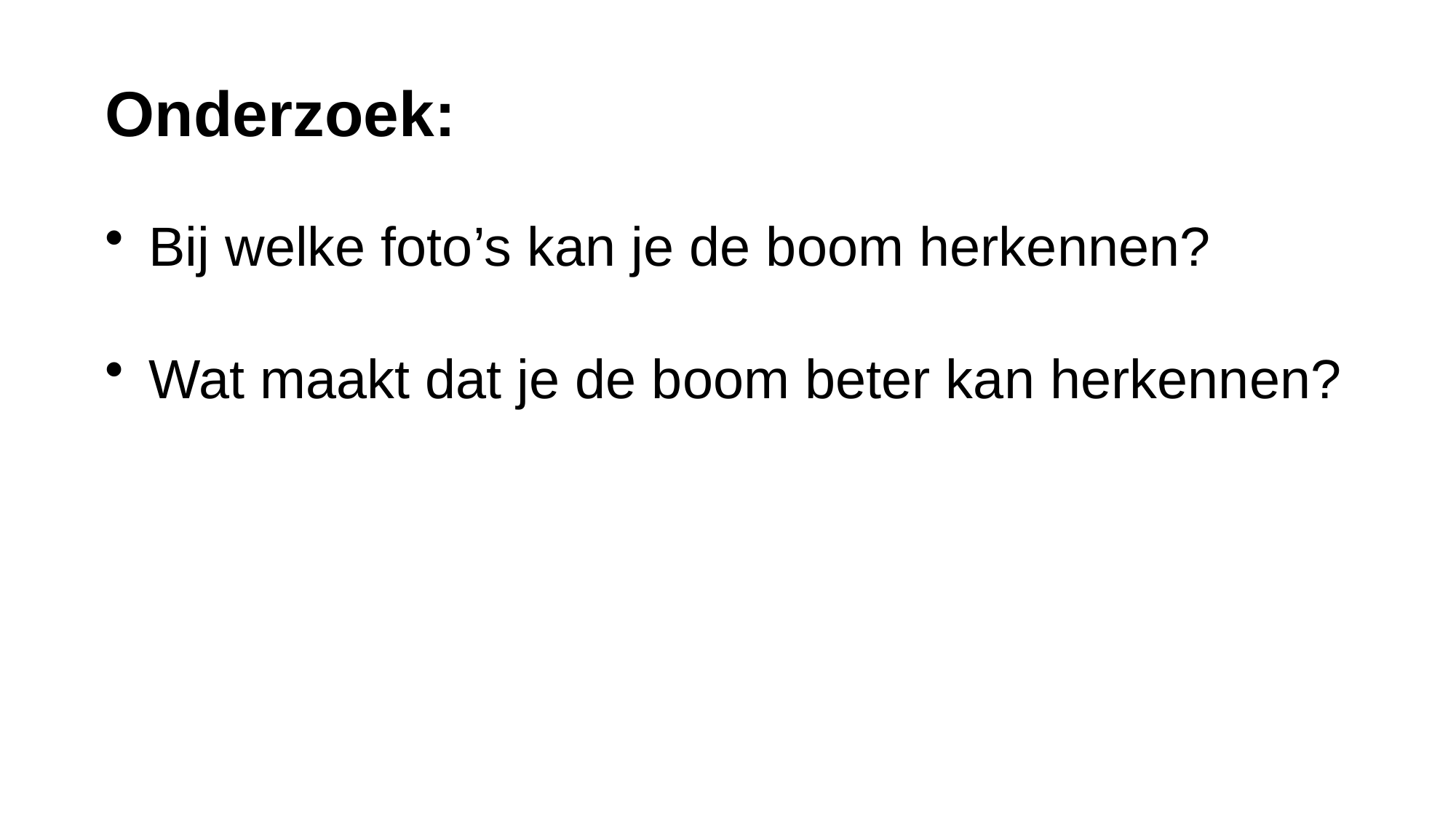

Onderzoek:

Bij welke foto’s kan je de boom herkennen?

Wat maakt dat je de boom beter kan herkennen?